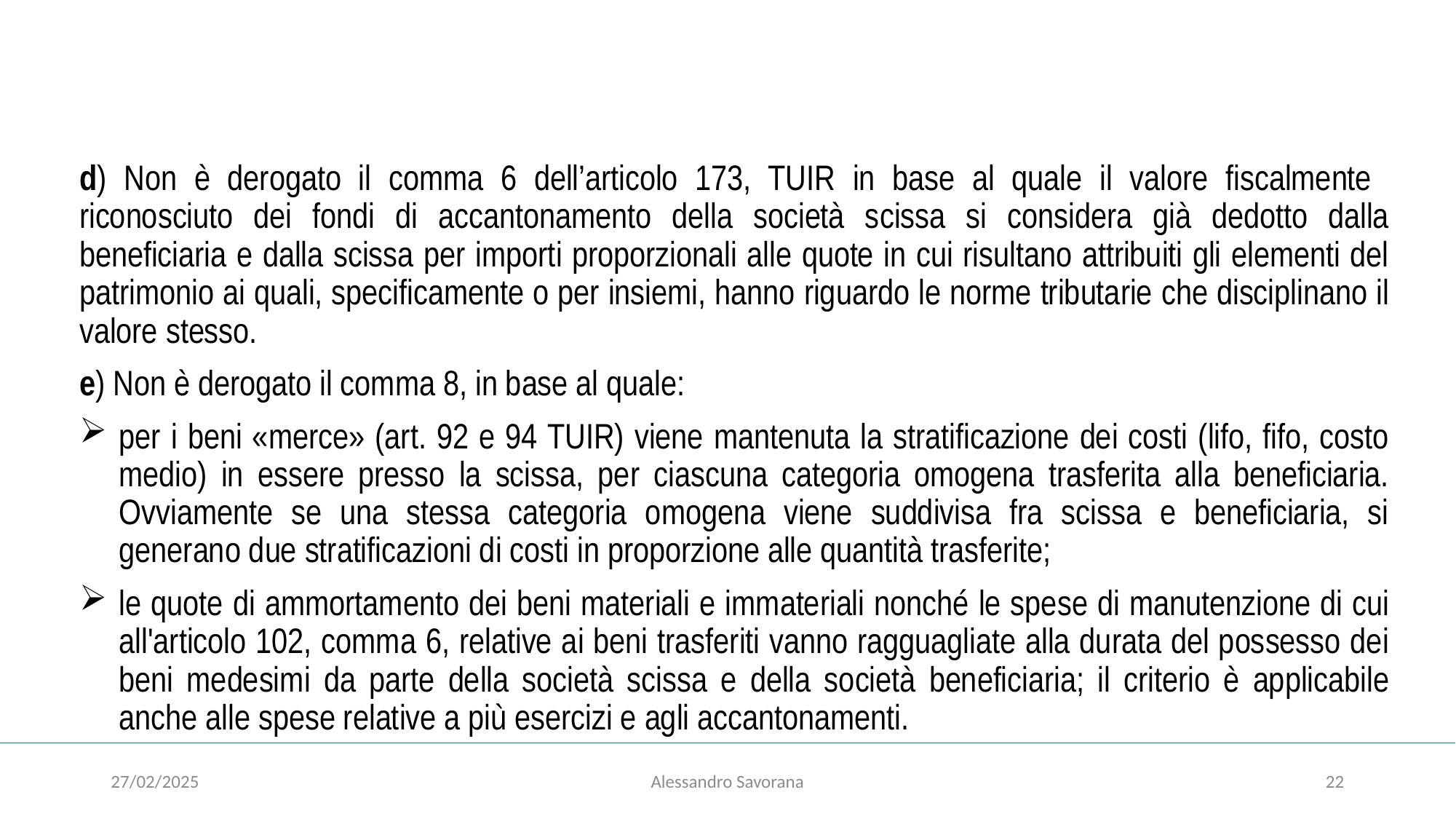

#

d) Non è derogato il comma 6 dell’articolo 173, TUIR in base al quale il valore fiscalmente  riconosciuto dei fondi di accantonamento della società scissa si considera già dedotto dalla beneficiaria e dalla scissa per importi proporzionali alle quote in cui risultano attribuiti gli elementi del patrimonio ai quali, specificamente o per insiemi, hanno riguardo le norme tributarie che disciplinano il valore stesso.
e) Non è derogato il comma 8, in base al quale:
per i beni «merce» (art. 92 e 94 TUIR) viene mantenuta la stratificazione dei costi (lifo, fifo, costo medio) in essere presso la scissa, per ciascuna categoria omogena trasferita alla beneficiaria. Ovviamente se una stessa categoria omogena viene suddivisa fra scissa e beneficiaria, si generano due stratificazioni di costi in proporzione alle quantità trasferite;
le quote di ammortamento dei beni materiali e immateriali nonché le spese di manutenzione di cui all'articolo 102, comma 6, relative ai beni trasferiti vanno ragguagliate alla durata del possesso dei beni medesimi da parte della società scissa e della società beneficiaria; il criterio è applicabile anche alle spese relative a più esercizi e agli accantonamenti.

27/02/2025
Alessandro Savorana
22